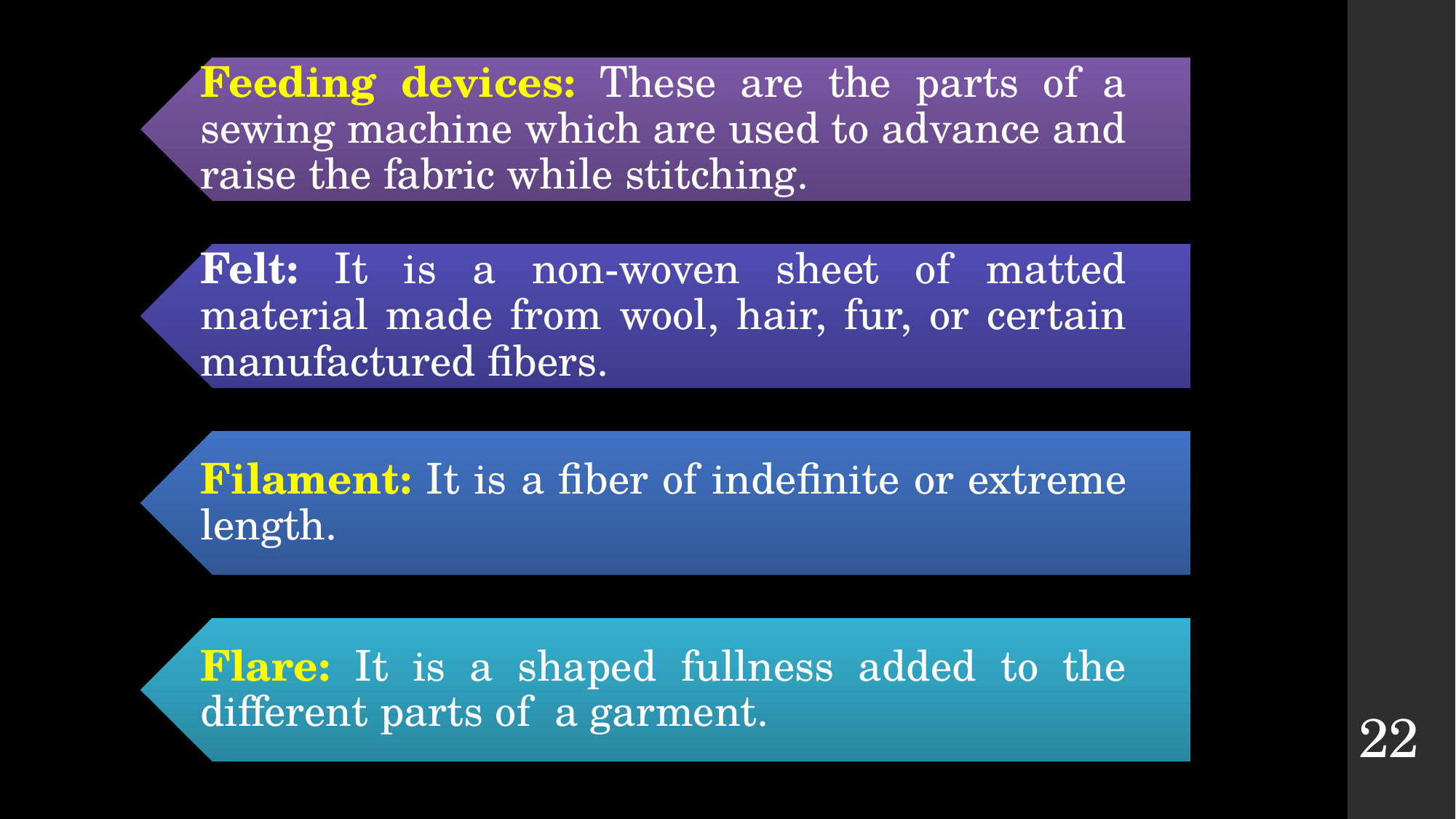

Feeding devices: These are the parts of a sewing machine which are used to advance and raise the fabric while stitching.
Felt: It is a non-woven sheet of matted material made from wool, hair, fur, or certain manufactured fibers.
Filament: It is a fiber of indefinite or extreme length.
Flare: It is a shaped fullness added to the different parts of  a garment.
22